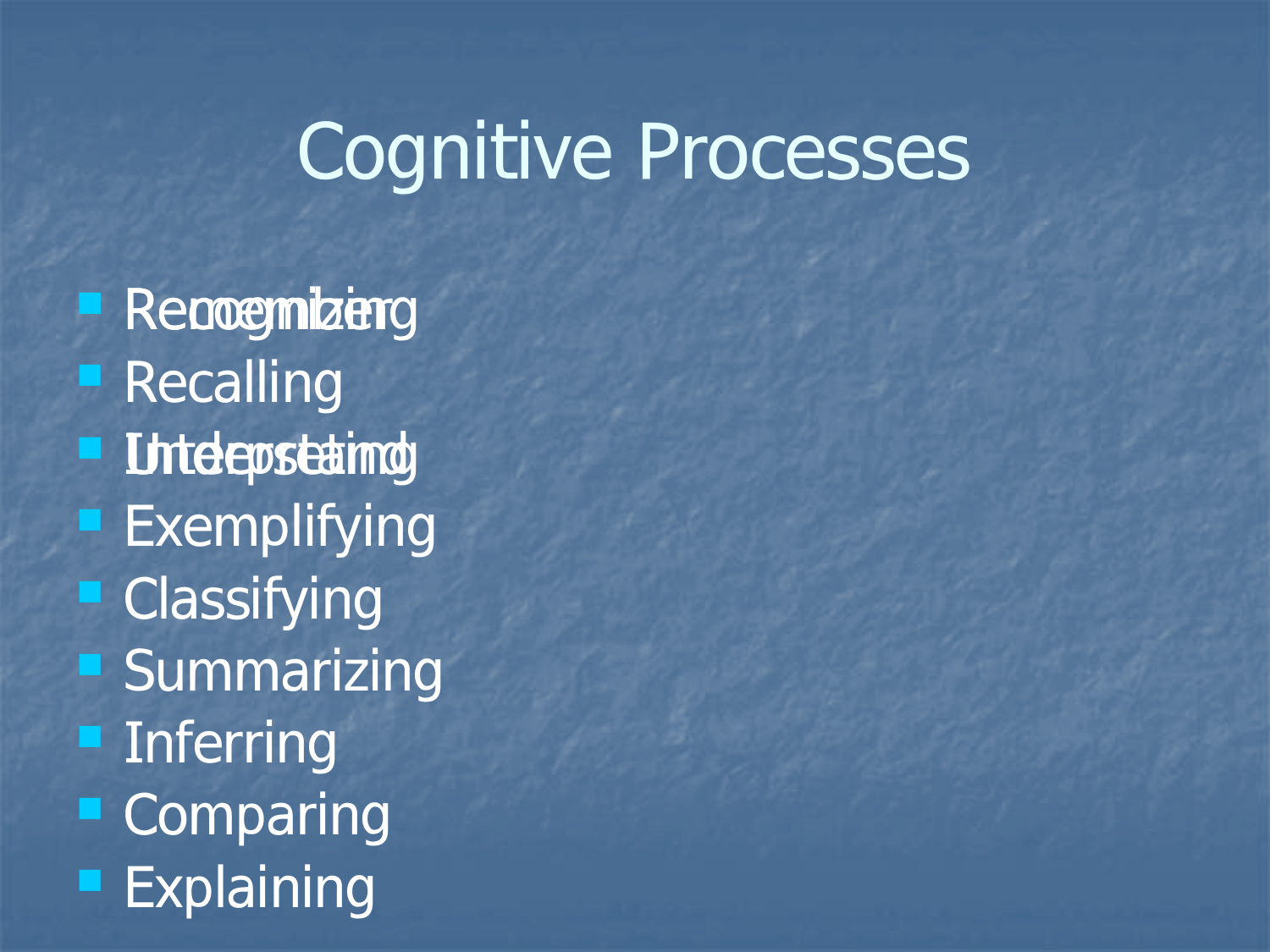

# Cognitive Processes
Remember

Understand
Recognizing
Recalling
Interpreting
Exemplifying
Classifying
Summarizing
Inferring
Comparing
Explaining